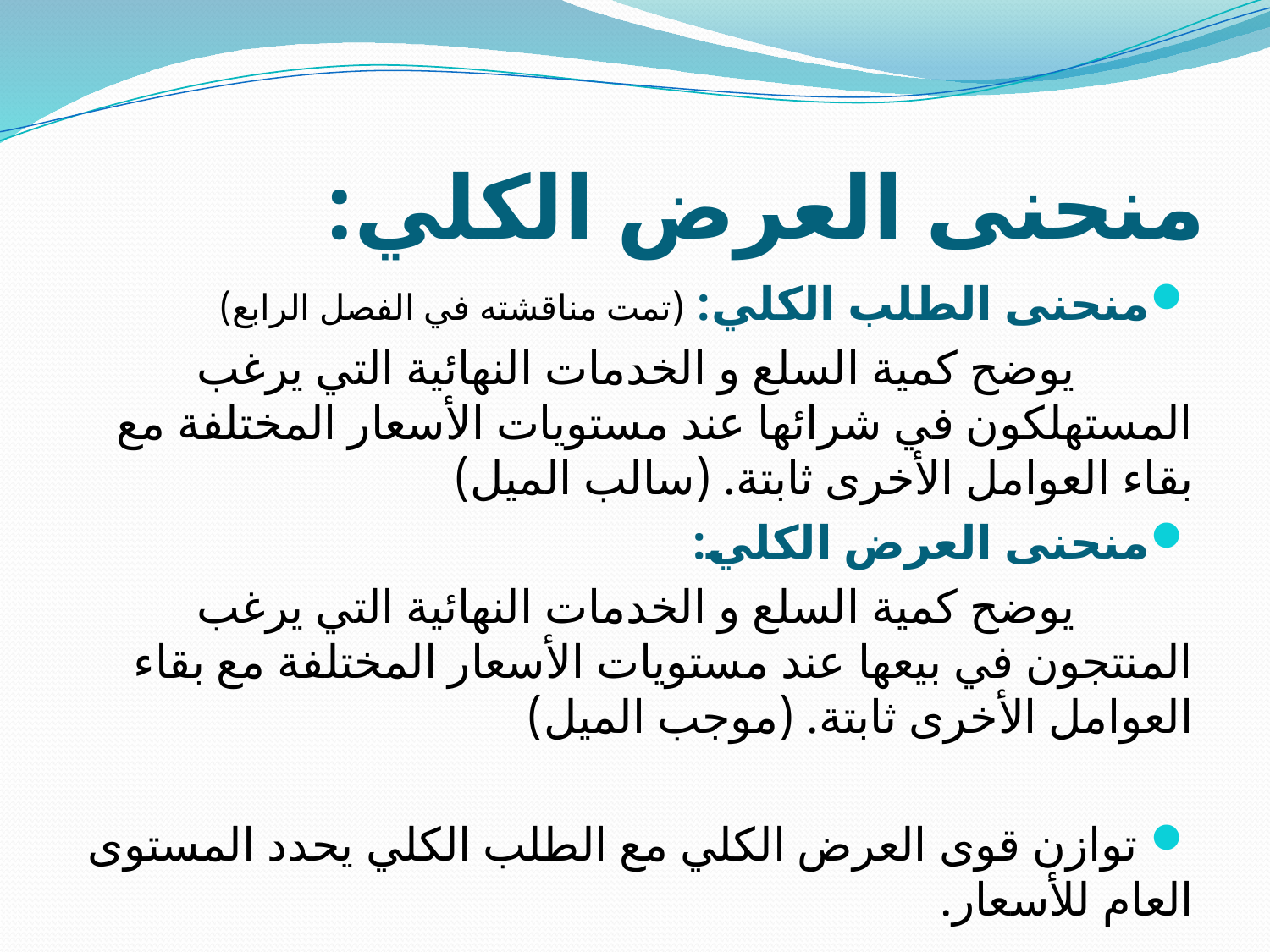

# منحنى العرض الكلي:
منحنى الطلب الكلي: (تمت مناقشته في الفصل الرابع)
          يوضح كمية السلع و الخدمات النهائية التي يرغب المستهلكون في شرائها عند مستويات الأسعار المختلفة مع بقاء العوامل الأخرى ثابتة. (سالب الميل)
منحنى العرض الكلي:
          يوضح كمية السلع و الخدمات النهائية التي يرغب المنتجون في بيعها عند مستويات الأسعار المختلفة مع بقاء العوامل الأخرى ثابتة. (موجب الميل)

 توازن قوى العرض الكلي مع الطلب الكلي يحدد المستوى العام للأسعار.